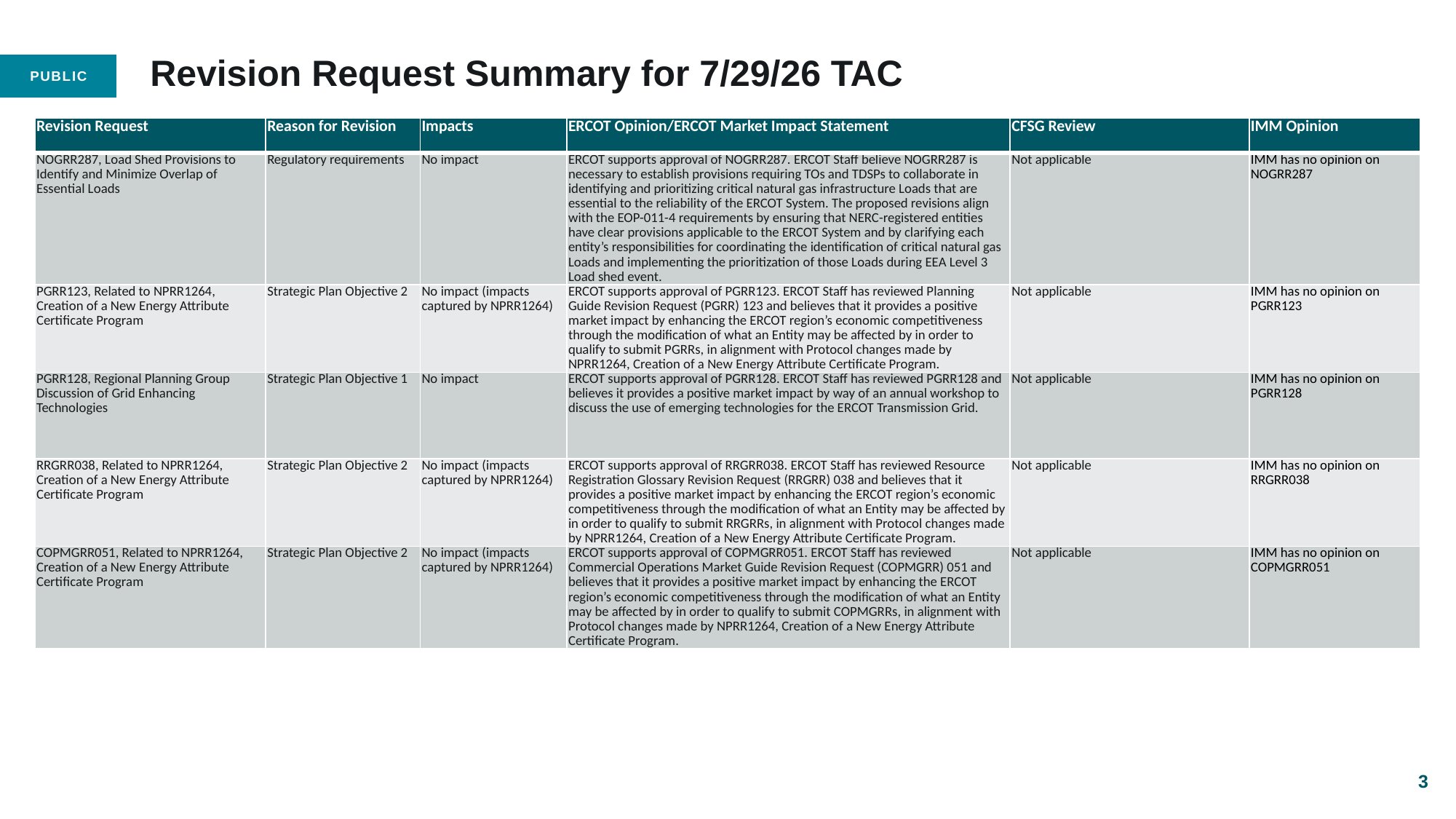

# Revision Request Summary for 7/29/26 TAC
| Revision Request | Reason for Revision | Impacts | ERCOT Opinion/ERCOT Market Impact Statement | CFSG Review | IMM Opinion |
| --- | --- | --- | --- | --- | --- |
| NOGRR287, Load Shed Provisions to Identify and Minimize Overlap of Essential Loads | Regulatory requirements | No impact | ERCOT supports approval of NOGRR287. ERCOT Staff believe NOGRR287 is necessary to establish provisions requiring TOs and TDSPs to collaborate in identifying and prioritizing critical natural gas infrastructure Loads that are essential to the reliability of the ERCOT System. The proposed revisions align with the EOP-011-4 requirements by ensuring that NERC-registered entities have clear provisions applicable to the ERCOT System and by clarifying each entity’s responsibilities for coordinating the identification of critical natural gas Loads and implementing the prioritization of those Loads during EEA Level 3 Load shed event. | Not applicable | IMM has no opinion on NOGRR287 |
| PGRR123, Related to NPRR1264, Creation of a New Energy Attribute Certificate Program | Strategic Plan Objective 2 | No impact (impacts captured by NPRR1264) | ERCOT supports approval of PGRR123. ERCOT Staff has reviewed Planning Guide Revision Request (PGRR) 123 and believes that it provides a positive market impact by enhancing the ERCOT region’s economic competitiveness through the modification of what an Entity may be affected by in order to qualify to submit PGRRs, in alignment with Protocol changes made by NPRR1264, Creation of a New Energy Attribute Certificate Program. | Not applicable | IMM has no opinion on PGRR123 |
| PGRR128, Regional Planning Group Discussion of Grid Enhancing Technologies | Strategic Plan Objective 1 | No impact | ERCOT supports approval of PGRR128. ERCOT Staff has reviewed PGRR128 and believes it provides a positive market impact by way of an annual workshop to discuss the use of emerging technologies for the ERCOT Transmission Grid. | Not applicable | IMM has no opinion on PGRR128 |
| RRGRR038, Related to NPRR1264, Creation of a New Energy Attribute Certificate Program | Strategic Plan Objective 2 | No impact (impacts captured by NPRR1264) | ERCOT supports approval of RRGRR038. ERCOT Staff has reviewed Resource Registration Glossary Revision Request (RRGRR) 038 and believes that it provides a positive market impact by enhancing the ERCOT region’s economic competitiveness through the modification of what an Entity may be affected by in order to qualify to submit RRGRRs, in alignment with Protocol changes made by NPRR1264, Creation of a New Energy Attribute Certificate Program. | Not applicable | IMM has no opinion on RRGRR038 |
| COPMGRR051, Related to NPRR1264, Creation of a New Energy Attribute Certificate Program | Strategic Plan Objective 2 | No impact (impacts captured by NPRR1264) | ERCOT supports approval of COPMGRR051. ERCOT Staff has reviewed Commercial Operations Market Guide Revision Request (COPMGRR) 051 and believes that it provides a positive market impact by enhancing the ERCOT region’s economic competitiveness through the modification of what an Entity may be affected by in order to qualify to submit COPMGRRs, in alignment with Protocol changes made by NPRR1264, Creation of a New Energy Attribute Certificate Program. | Not applicable | IMM has no opinion on COPMGRR051 |
3